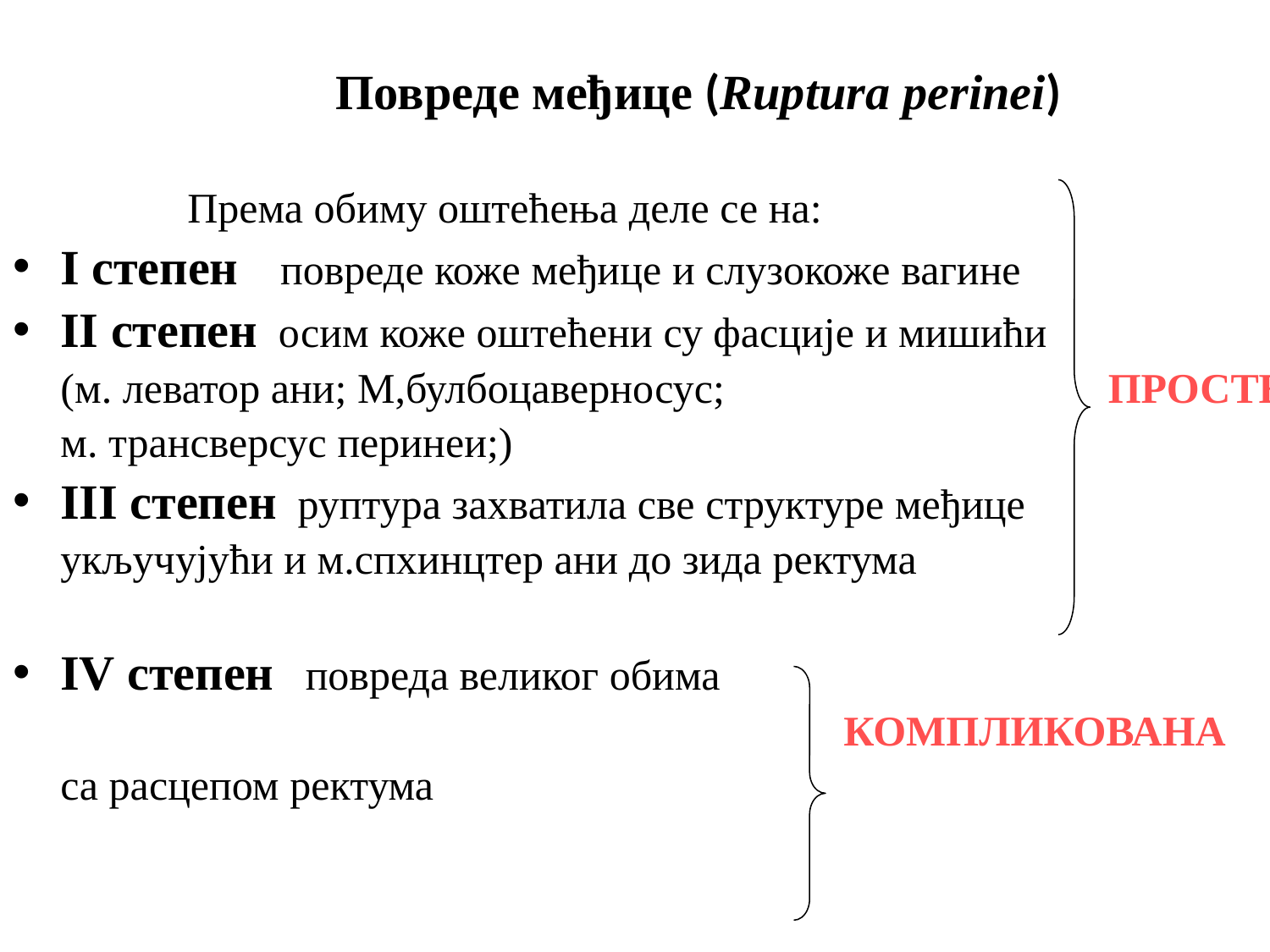

# Повреде међице (Ruptura perinei)
		Према обиму оштећења деле се на:
I степен    повреде коже међице и слузокоже вагине
II степен  осим коже оштећени су фасције и мишићи
	(м. леватор ани; М,булбоцаверносус;		               ПРОСТЕ
	м. трансверсус перинеи;)
III степен  руптура захватила све структуре међице
	укључујући и м.спхинцтер ани до зида ректума

IV степен   повреда великог обима
						              КОМПЛИКОВАНА
	са расцепом ректума